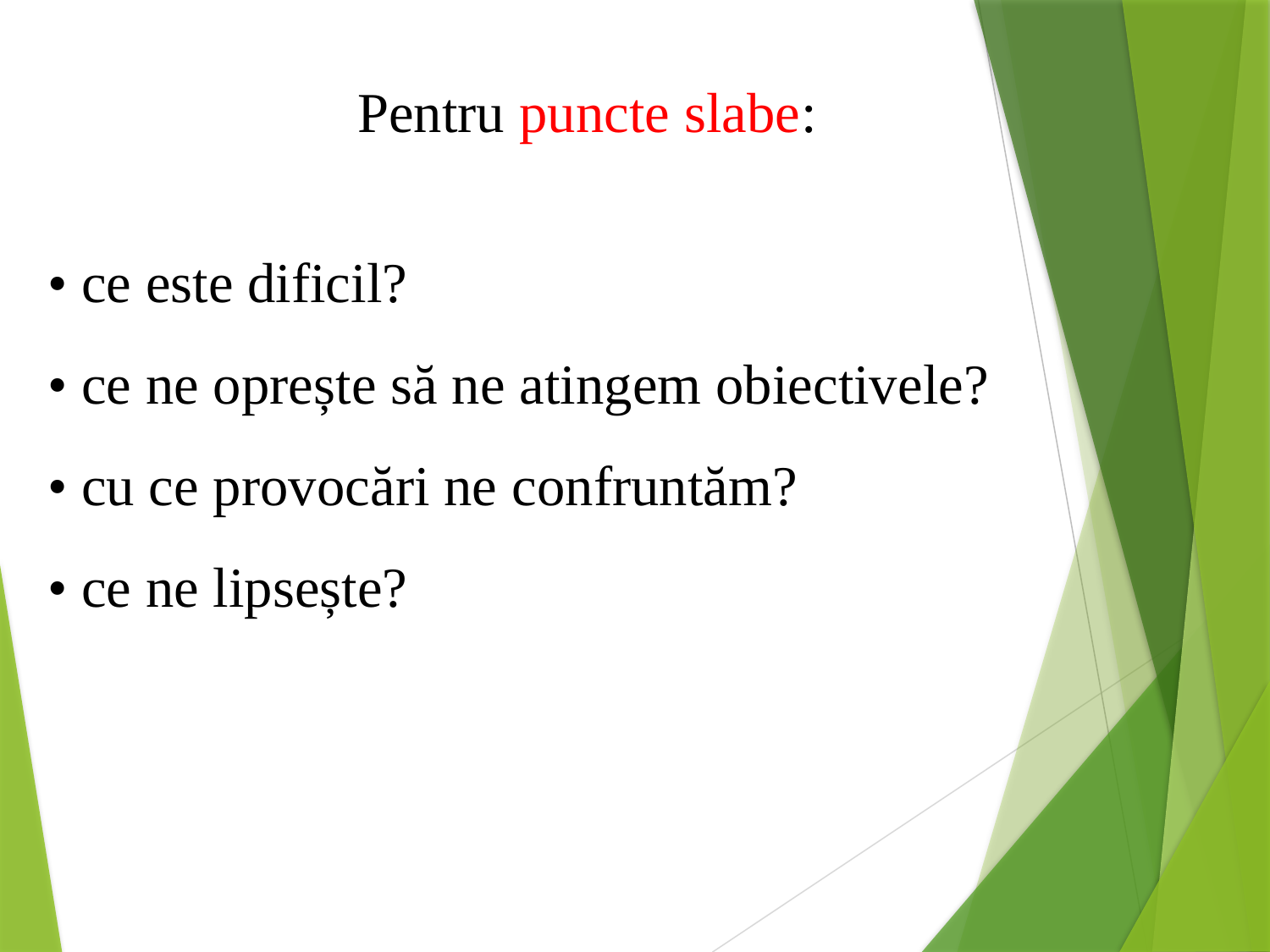

Pentru puncte slabe:
• ce este dificil?
• ce ne oprește să ne atingem obiectivele?
• cu ce provocări ne confruntăm?
• ce ne lipsește?